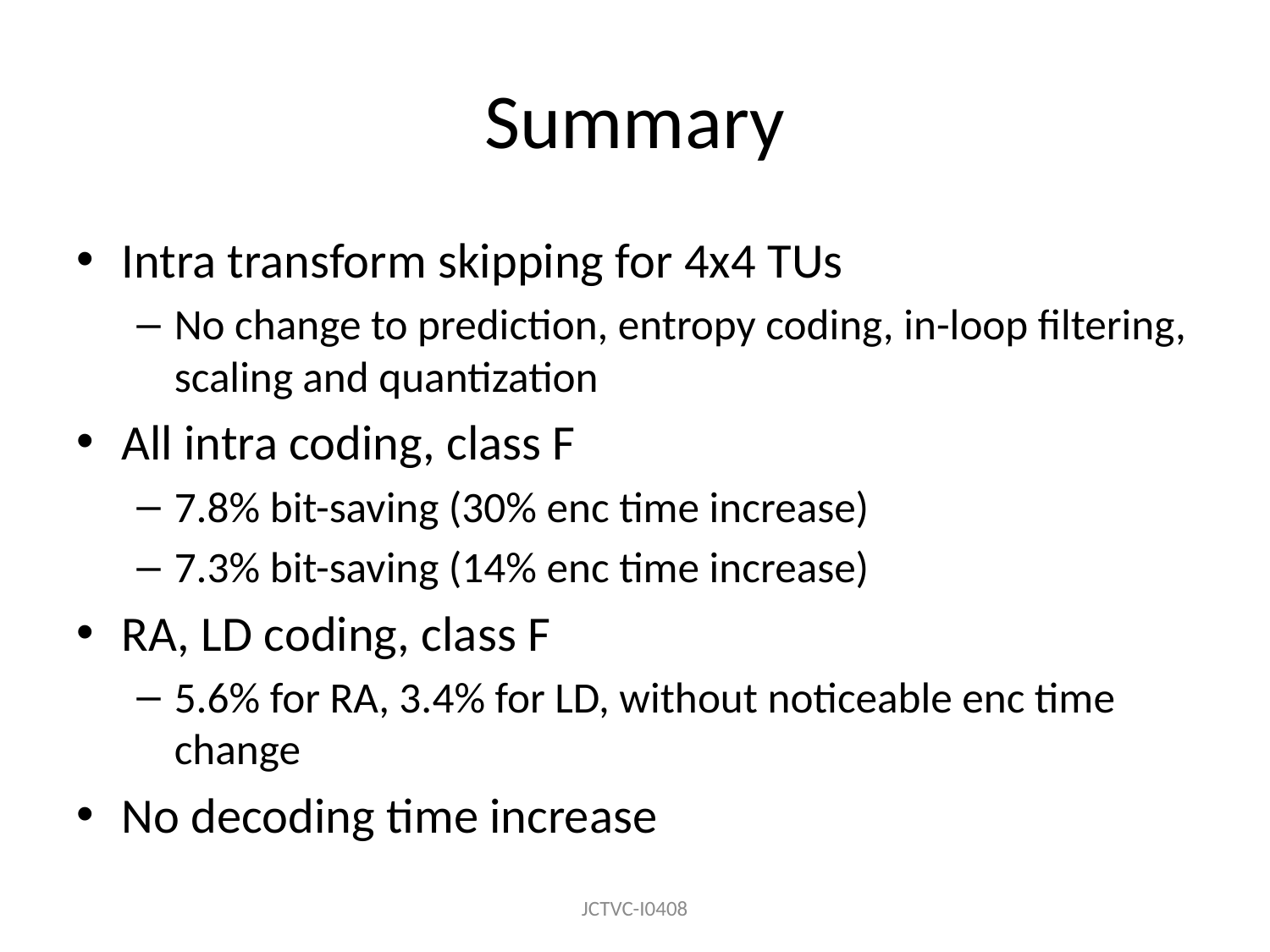

# Summary
Intra transform skipping for 4x4 TUs
No change to prediction, entropy coding, in-loop filtering, scaling and quantization
All intra coding, class F
7.8% bit-saving (30% enc time increase)
7.3% bit-saving (14% enc time increase)
RA, LD coding, class F
5.6% for RA, 3.4% for LD, without noticeable enc time change
No decoding time increase

JCTVC-I0408